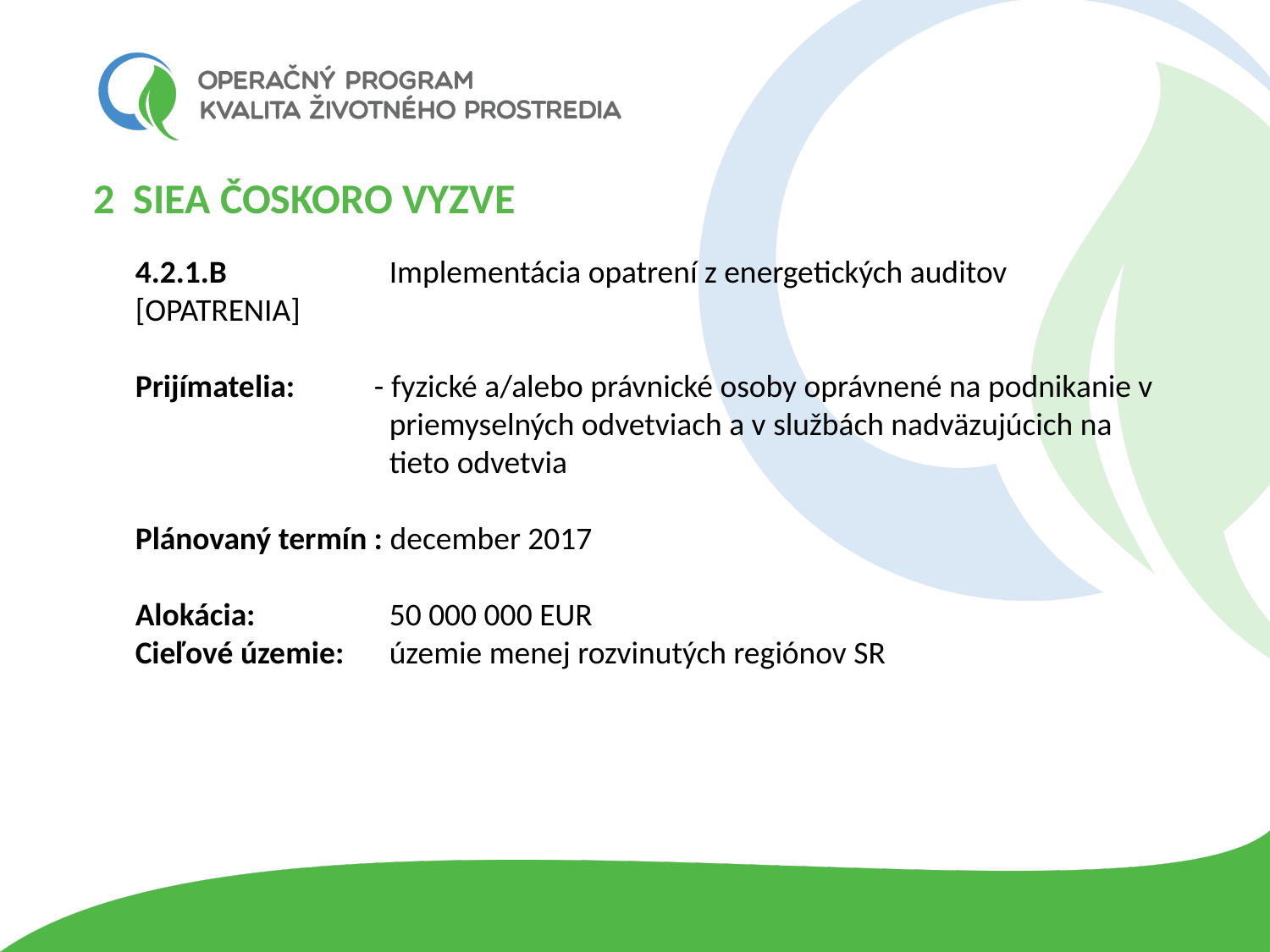

2  SIEA čoskoro vyzve

4.2.1.B		Implementácia opatrení z energetických auditov
[OPATRENIA]

Prijímatelia:           - fyzické a/alebo právnické osoby oprávnené na podnikanie v 		priemyselných odvetviach a v službách nadväzujúcich na 			tieto odvetvia

Plánovaný termín : december 2017

Alokácia: 	50 000 000 EUR
Cieľové územie:	územie menej rozvinutých regiónov SR